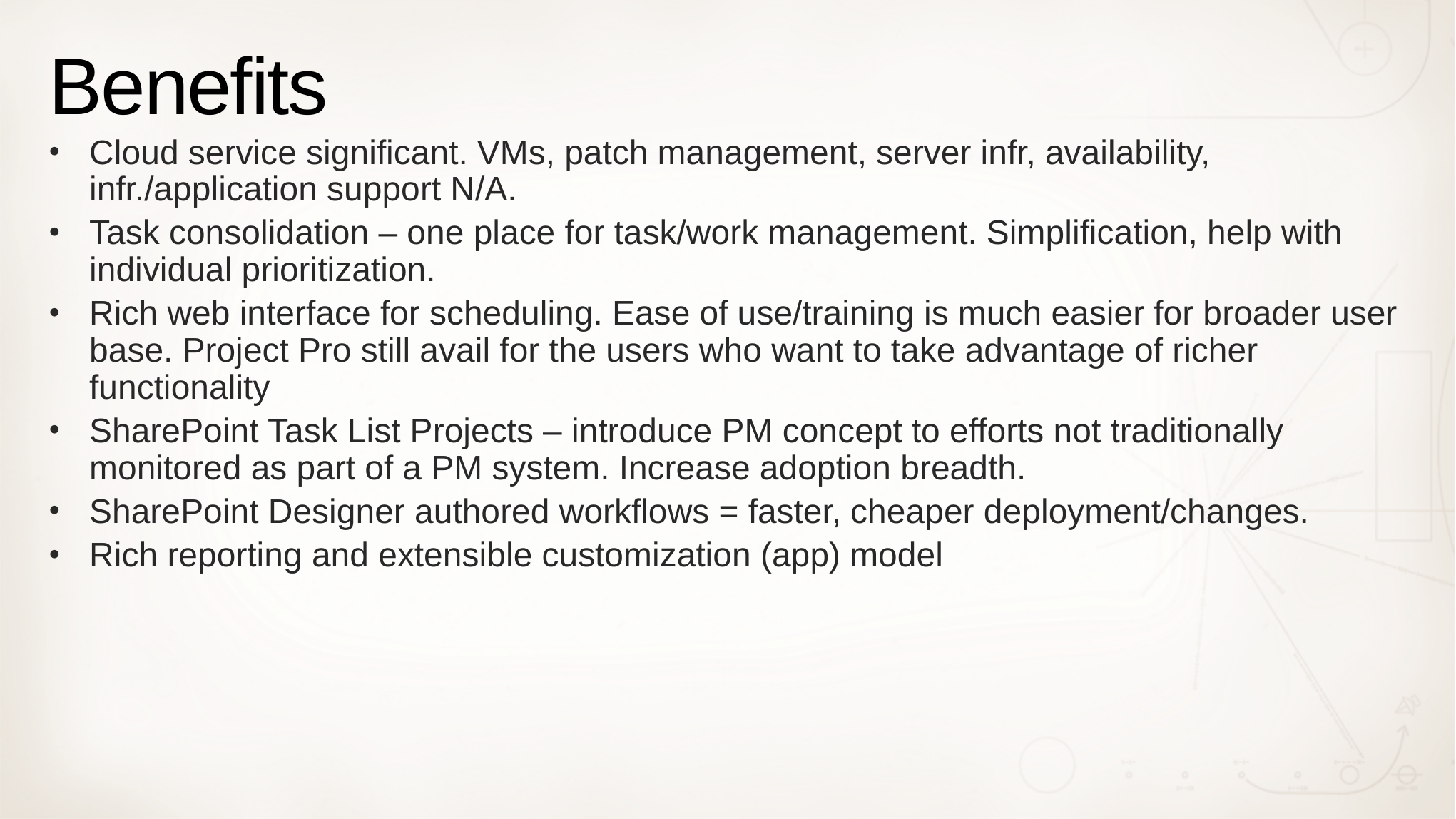

# Benefits
Cloud service significant. VMs, patch management, server infr, availability, infr./application support N/A.
Task consolidation – one place for task/work management. Simplification, help with individual prioritization.
Rich web interface for scheduling. Ease of use/training is much easier for broader user base. Project Pro still avail for the users who want to take advantage of richer functionality
SharePoint Task List Projects – introduce PM concept to efforts not traditionally monitored as part of a PM system. Increase adoption breadth.
SharePoint Designer authored workflows = faster, cheaper deployment/changes.
Rich reporting and extensible customization (app) model